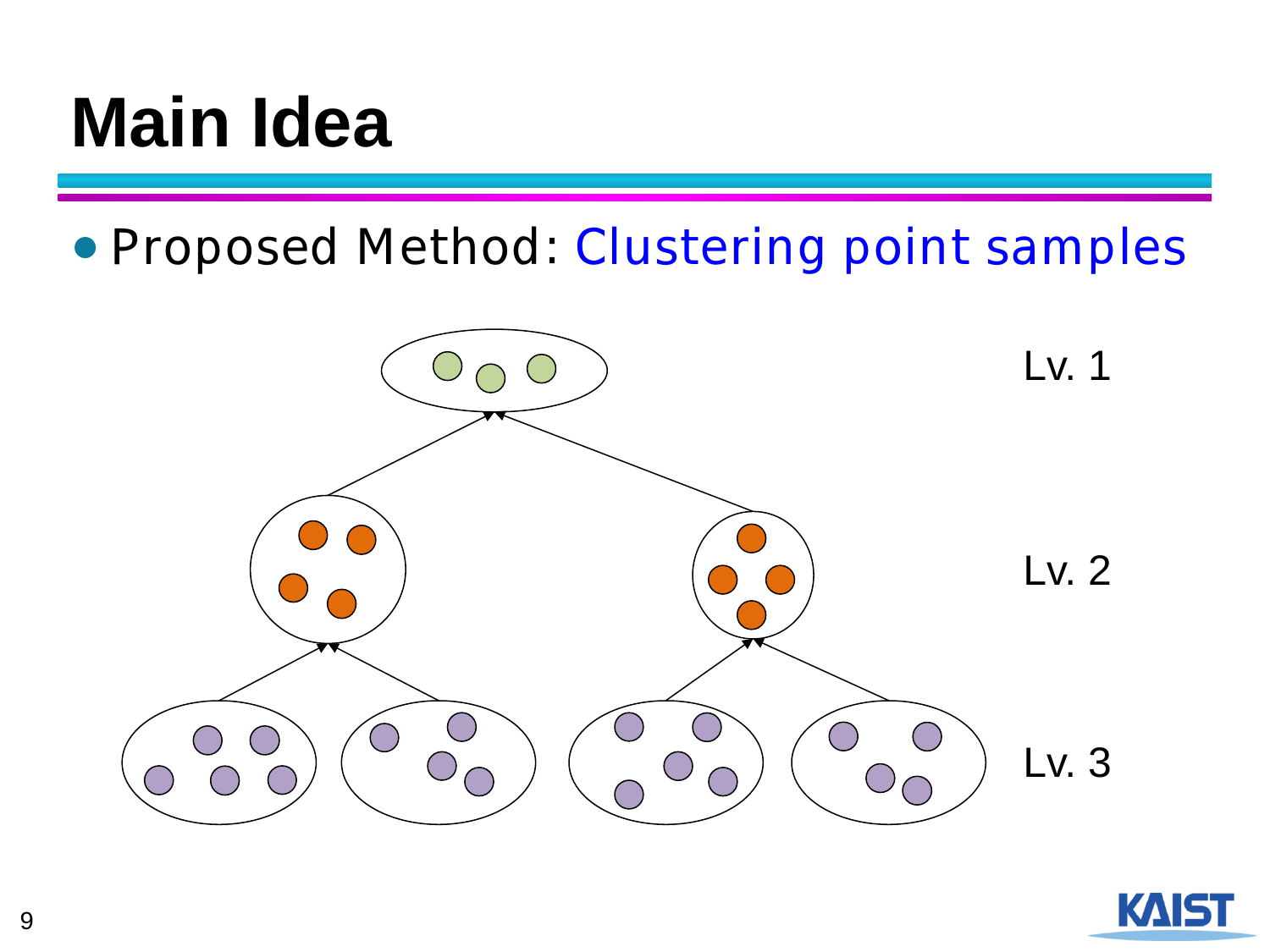

# Main Idea
Proposed Method: Clustering point samples

Lv. 1
Lv. 2
Lv. 3